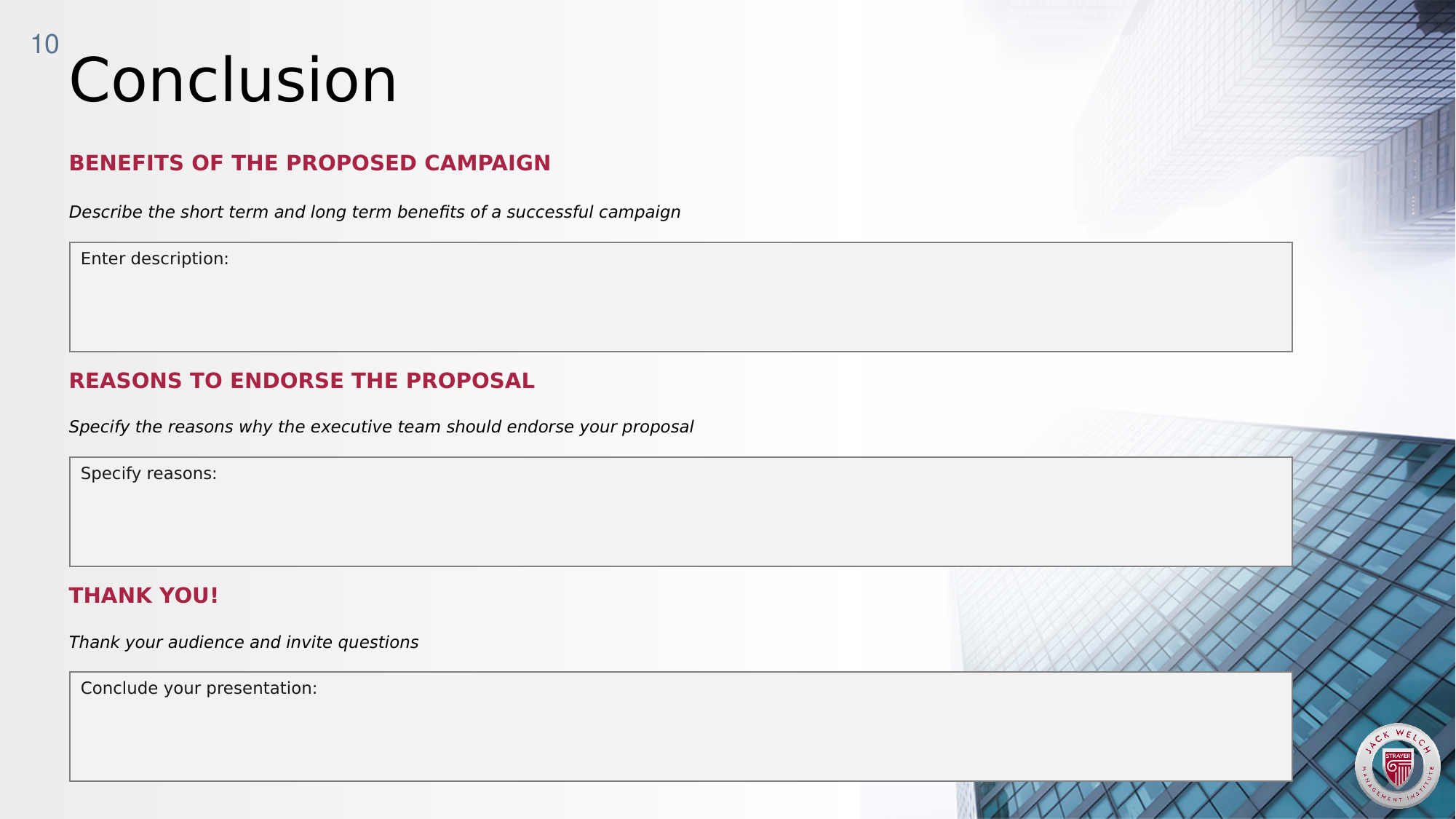

10
Conclusion
BENEFITS OF THE PROPOSED CAMPAIGN
Describe the short term and long term benefits of a successful campaign
Enter description:
REASONS TO ENDORSE THE PROPOSAL
Specify the reasons why the executive team should endorse your proposal
Specify reasons:
THANK YOU!
Thank your audience and invite questions
Conclude your presentation: